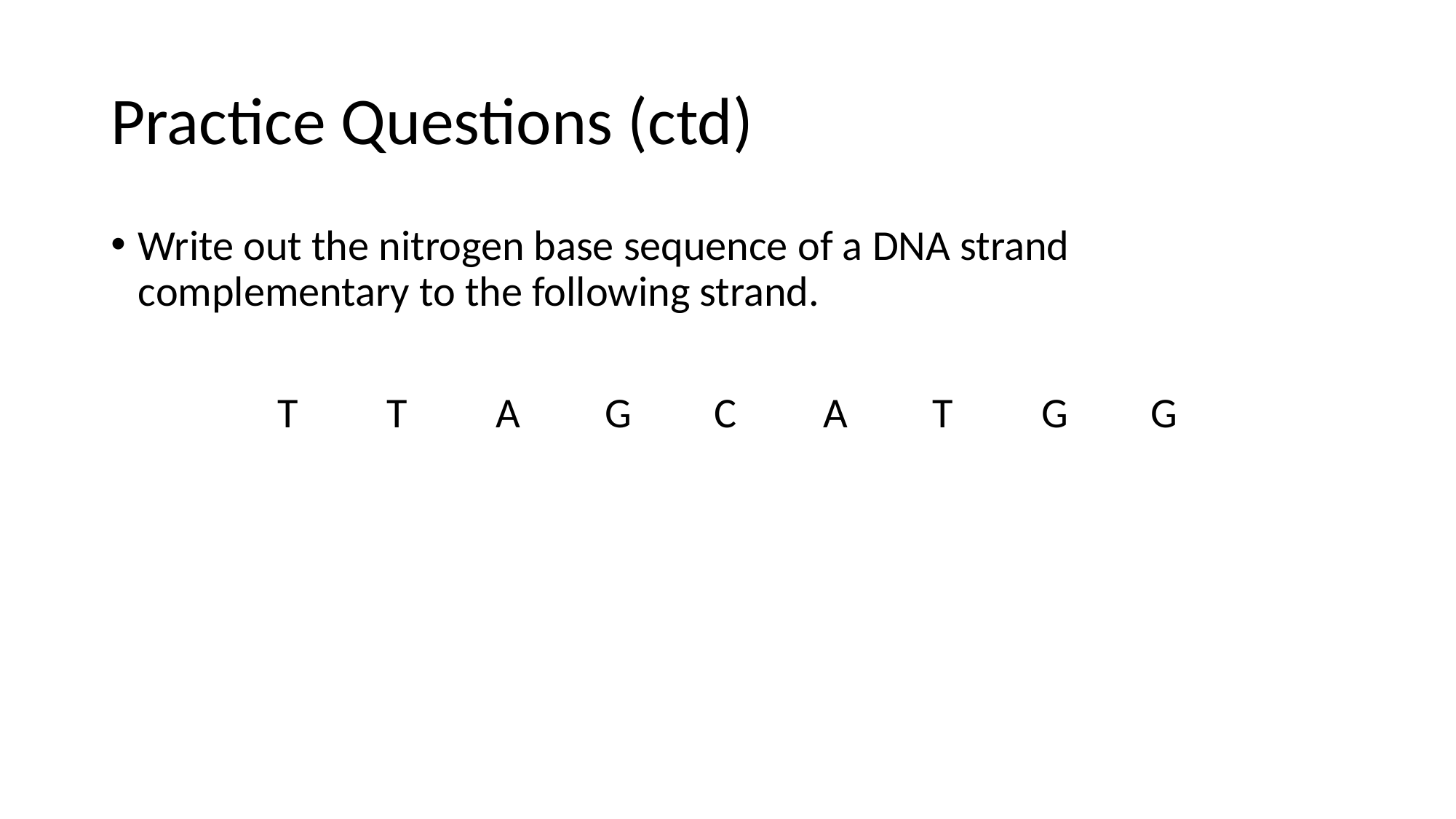

# Practice Questions (ctd)
Write out the nitrogen base sequence of a DNA strand complementary to the following strand.

T	T	A	G	C	A	T	G	G